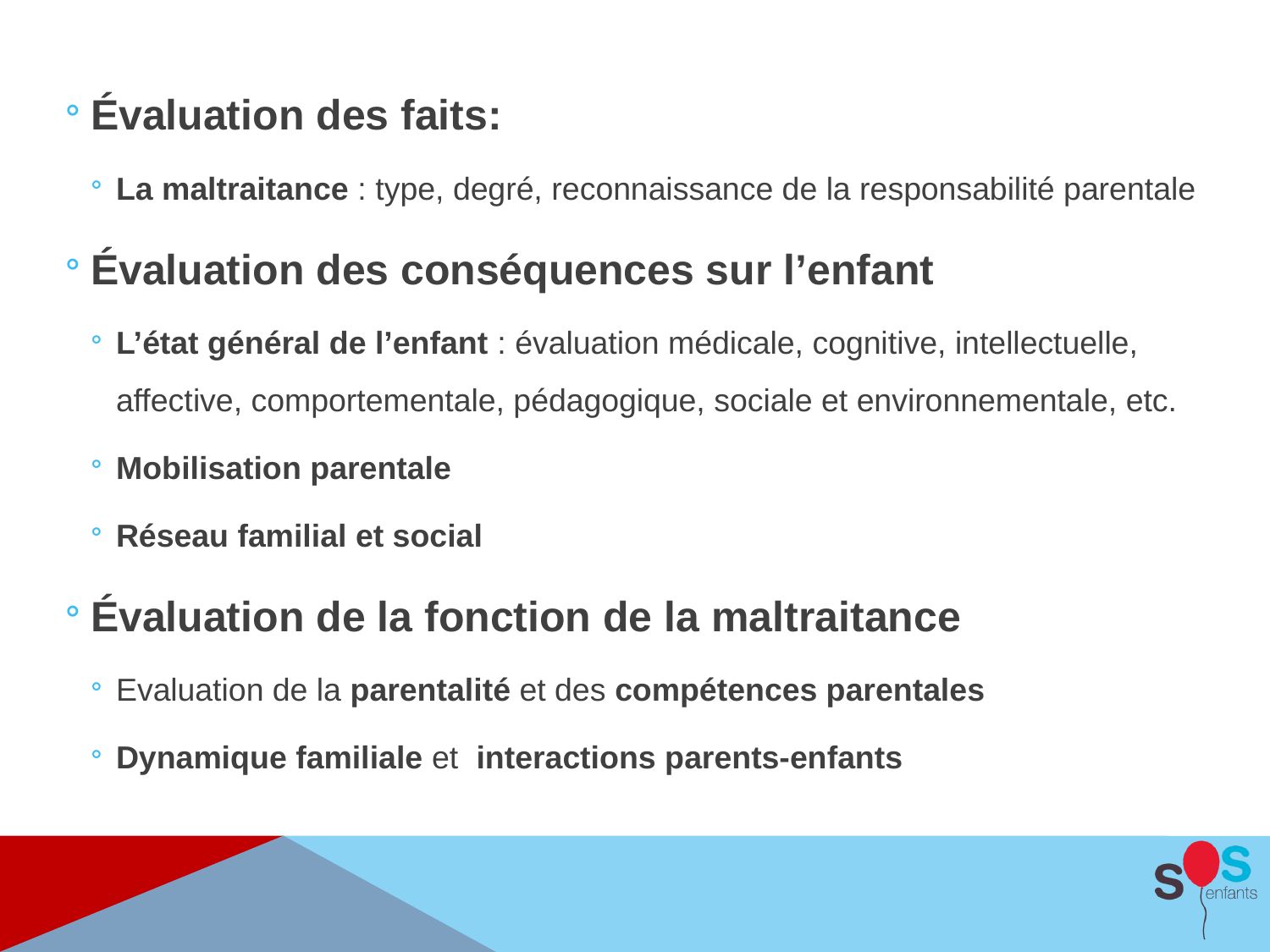

Évaluation des faits:
La maltraitance : type, degré, reconnaissance de la responsabilité parentale
Évaluation des conséquences sur l’enfant
L’état général de l’enfant : évaluation médicale, cognitive, intellectuelle, affective, comportementale, pédagogique, sociale et environnementale, etc.
Mobilisation parentale
Réseau familial et social
Évaluation de la fonction de la maltraitance
Evaluation de la parentalité et des compétences parentales
Dynamique familiale et  interactions parents-enfants